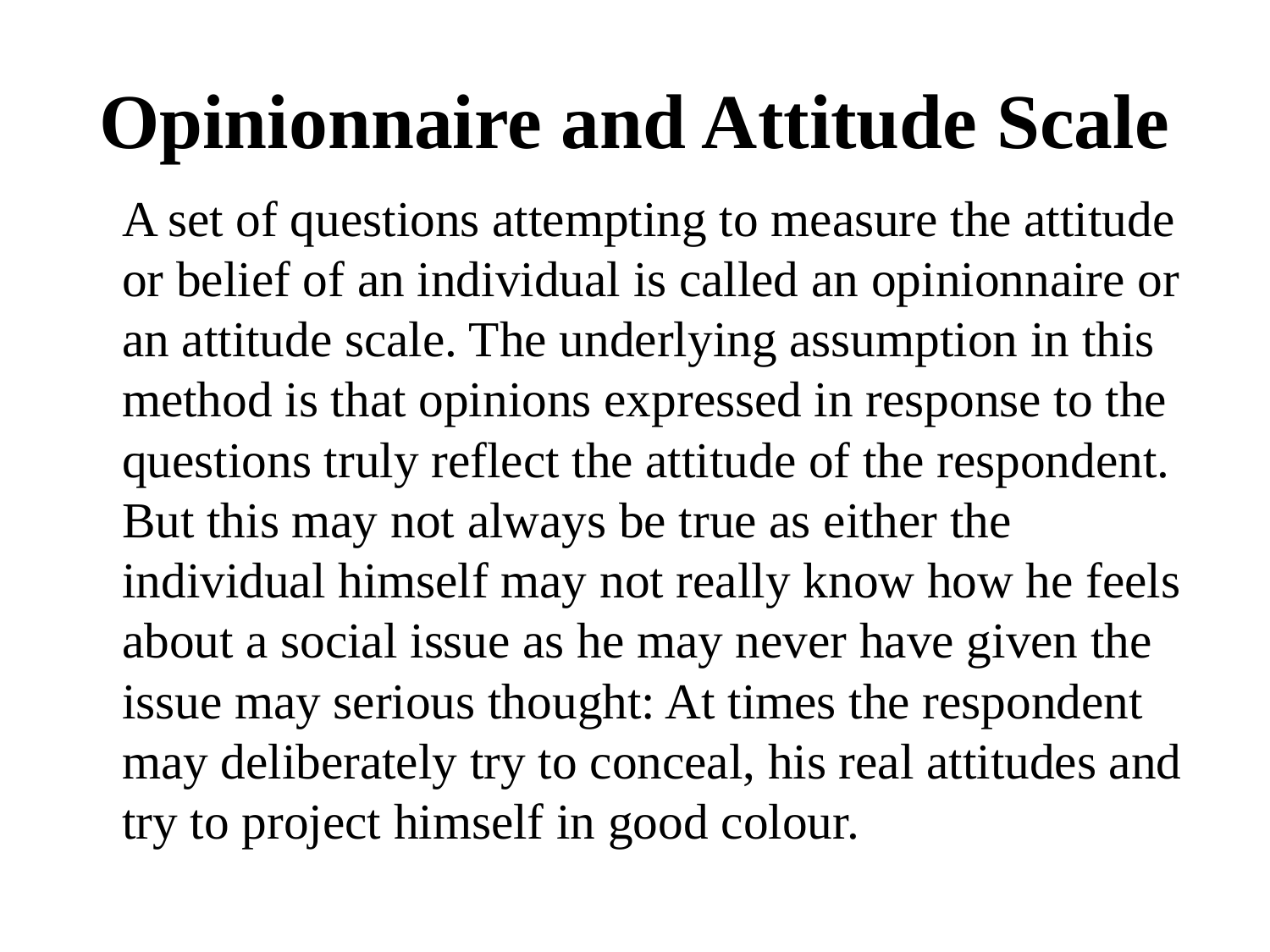

# Opinionnaire and Attitude Scale
	A set of questions attempting to measure the attitude or belief of an individual is called an opinionnaire or an attitude scale. The underlying assumption in this method is that opinions expressed in response to the questions truly reflect the attitude of the respondent. But this may not always be true as either the individual himself may not really know how he feels about a social issue as he may never have given the issue may serious thought: At times the respondent may deliberately try to conceal, his real attitudes and try to project himself in good colour.